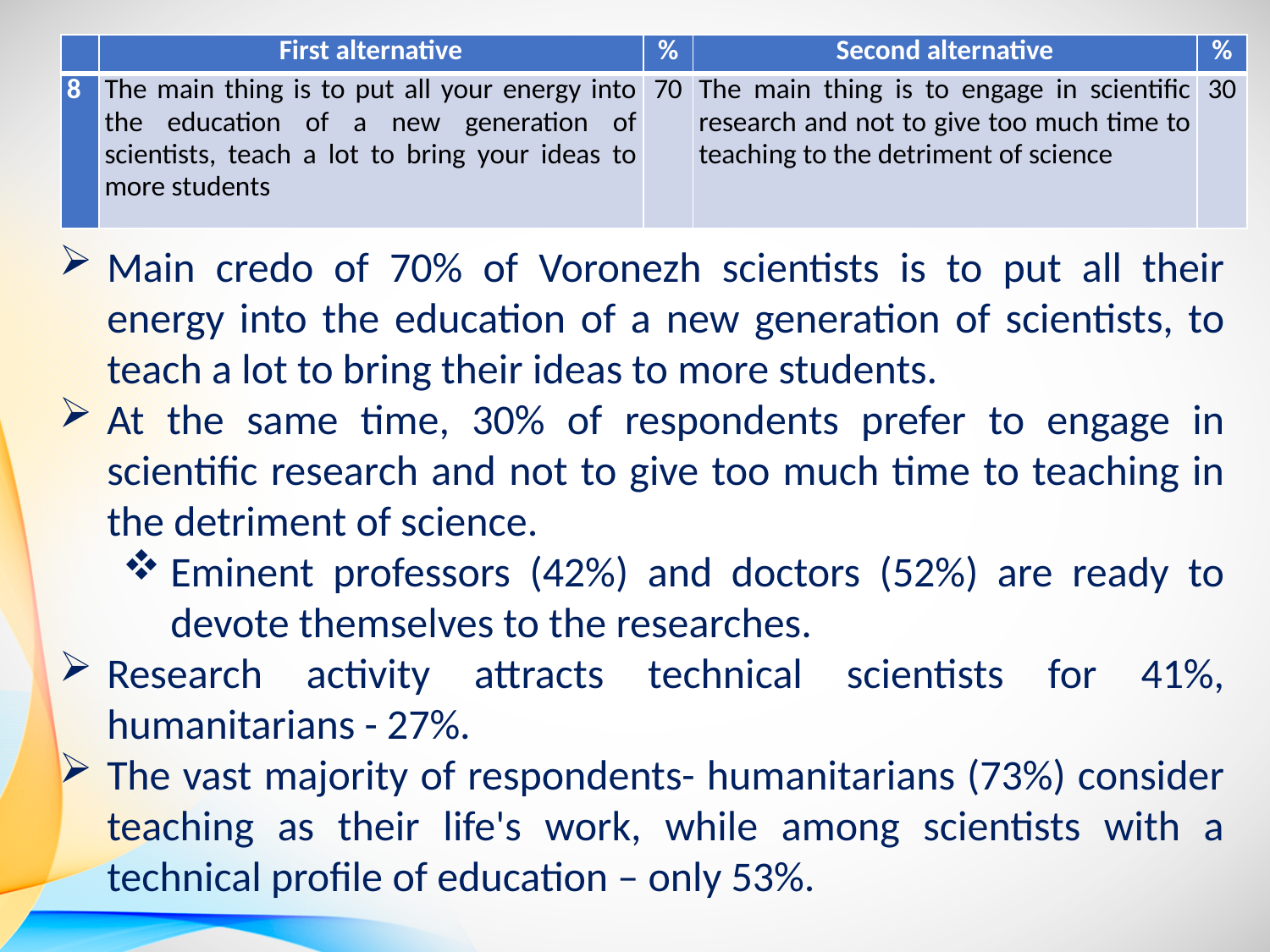

|  | First alternative | % | Second alternative | % |
| --- | --- | --- | --- | --- |
| 8 | The main thing is to put all your energy into the education of a new generation of scientists, teach a lot to bring your ideas to more students | 70 | The main thing is to engage in scientific research and not to give too much time to teaching to the detriment of science | 30 |
Main credo of 70% of Voronezh scientists is to put all their energy into the education of a new generation of scientists, to teach a lot to bring their ideas to more students.
At the same time, 30% of respondents prefer to engage in scientific research and not to give too much time to teaching in the detriment of science.
Eminent professors (42%) and doctors (52%) are ready to devote themselves to the researches.
Research activity attracts technical scientists for 41%, humanitarians - 27%.
The vast majority of respondents- humanitarians (73%) consider teaching as their life's work, while among scientists with a technical profile of education – only 53%.